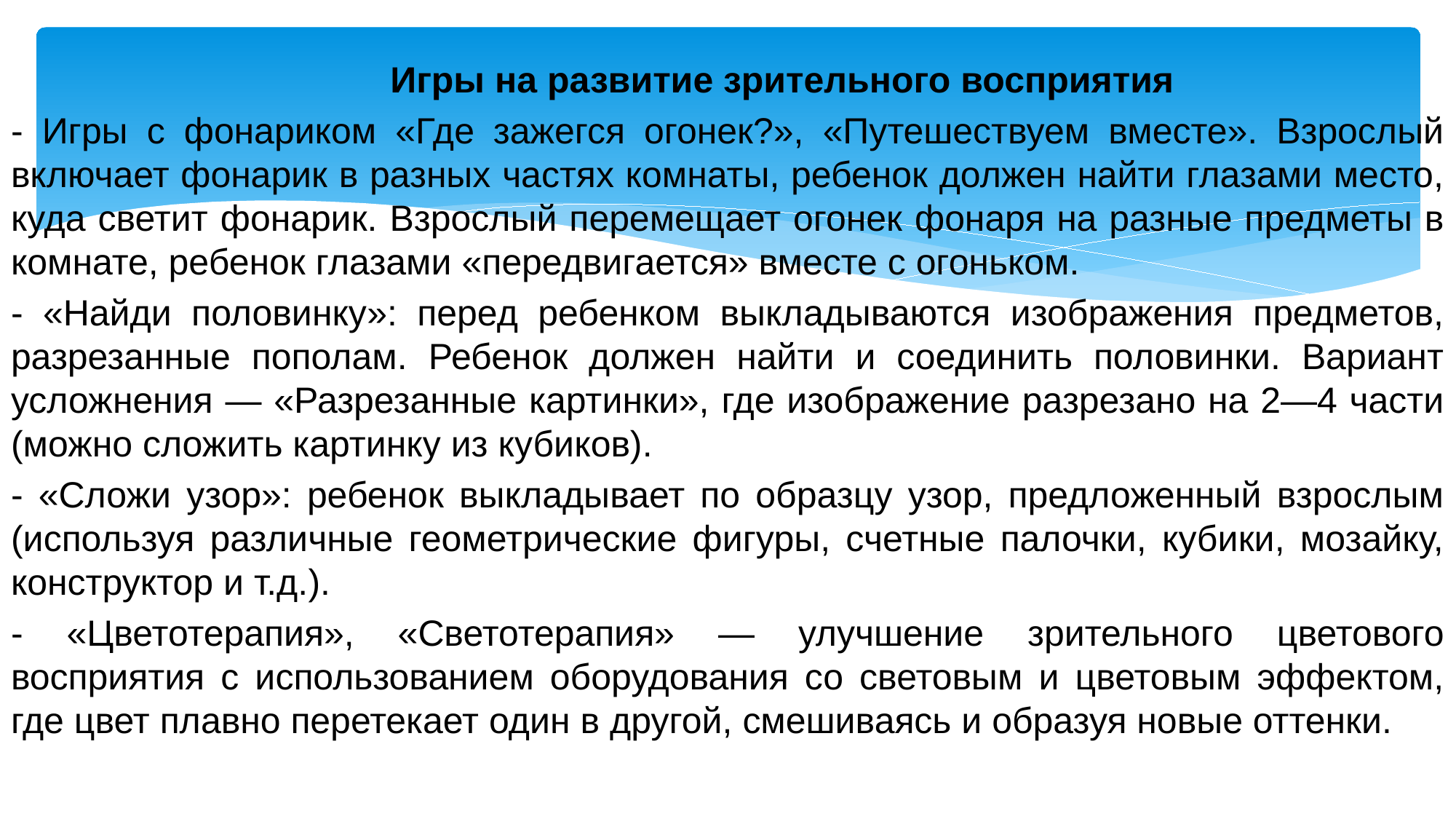

Игры на развитие зрительного восприятия
- Игры с фонариком «Где зажегся огонек?», «Путешествуем вместе». Взрослый включает фонарик в разных частях комнаты, ребенок должен найти глазами место, куда светит фонарик. Взрослый перемещает огонек фонаря на разные предметы в комнате, ребенок глазами «передвигается» вместе с огоньком.
- «Найди половинку»: перед ребенком выкладываются изображения предметов, разрезанные пополам. Ребенок должен найти и соединить половинки. Вариант усложнения — «Разрезанные картинки», где изображение разрезано на 2—4 части (можно сложить картинку из кубиков).
- «Сложи узор»: ребенок выкладывает по образцу узор, предложенный взрослым (используя различные геометрические фигуры, счетные палочки, кубики, мозайку, конструктор и т.д.).
- «Цветотерапия», «Светотерапия» — улучшение зрительного цветового восприятия с использованием оборудования со световым и цветовым эффектом, где цвет плавно перетекает один в другой, смешиваясь и образуя новые оттенки.
#